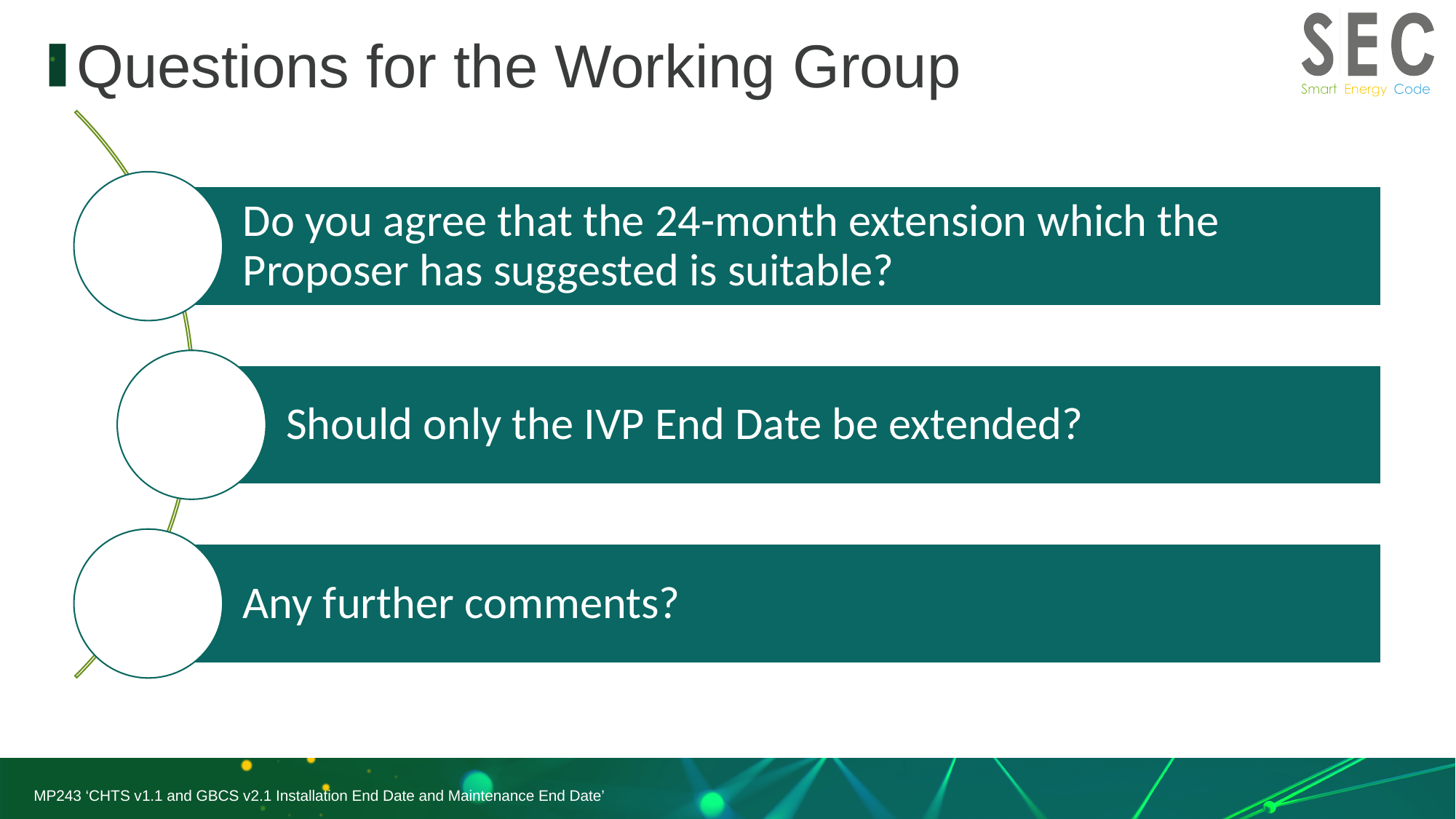

# Questions for the Working Group
Do you agree that the 24-month extension which the Proposer has suggested is suitable?
Should only the IVP End Date be extended?
Any further comments?

MP243 ‘CHTS v1.1 and GBCS v2.1 Installation End Date and Maintenance End Date’